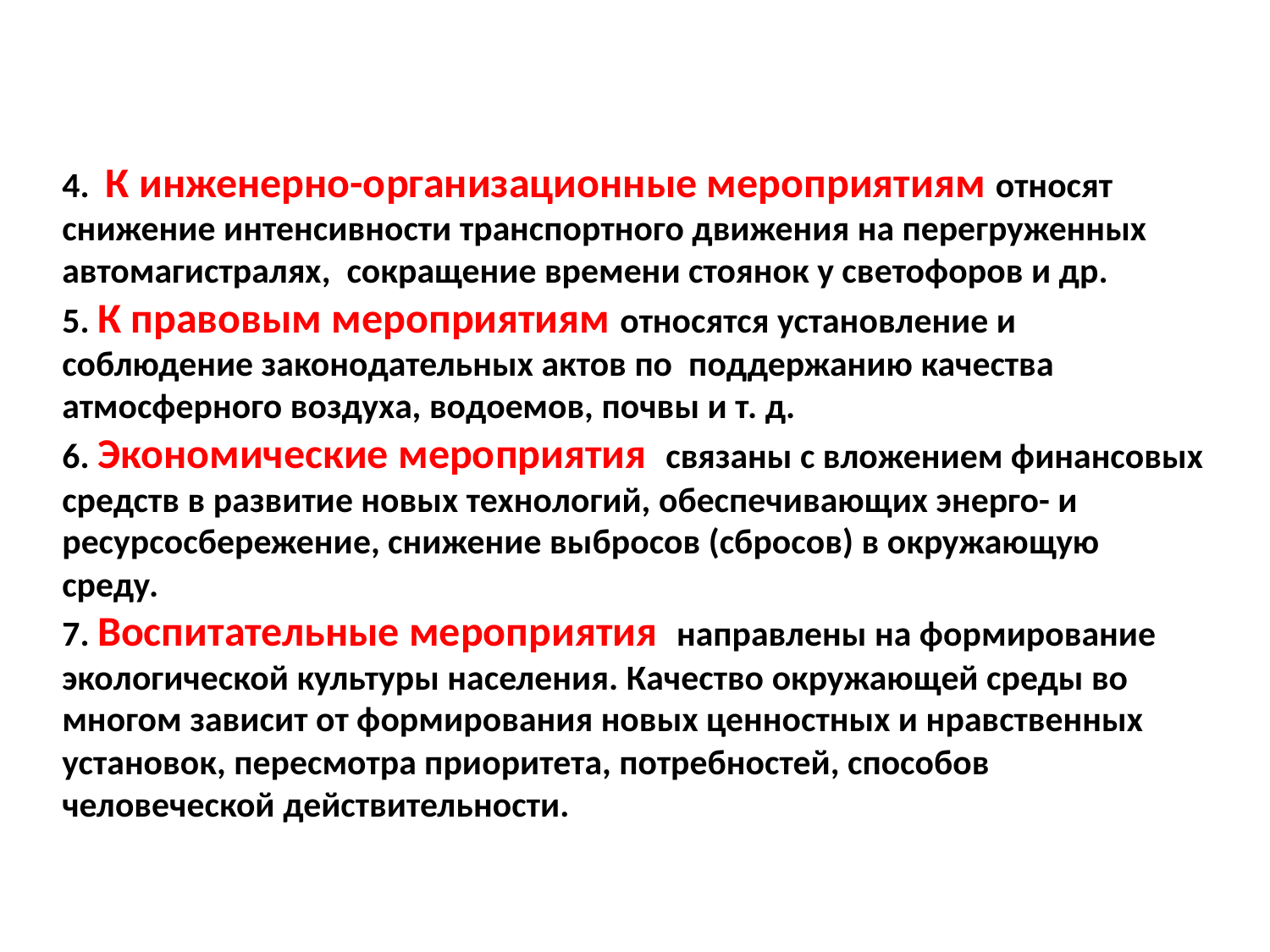

4.  К инженерно-организационные мероприятиям относят снижение интенсивности транспортного движения на перегруженных автомагистралях,  сокращение времени стоянок у светофоров и др.
5. К правовым мероприятиям относятся установление и соблюдение законодательных актов по  поддержанию качества атмосферного воздуха, водоемов, почвы и т. д.
6. Экономические мероприятия  связаны с вложением финансовых средств в развитие новых технологий, обеспечивающих энерго- и ресурсосбережение, снижение выбросов (сбросов) в окружающую  среду.
7. Воспитательные мероприятия  направлены на формирование экологической культуры населения. Качество окружающей среды во многом зависит от формирования новых ценностных и нравственных установок, пересмотра приоритета, потребностей, способов человеческой действительности.